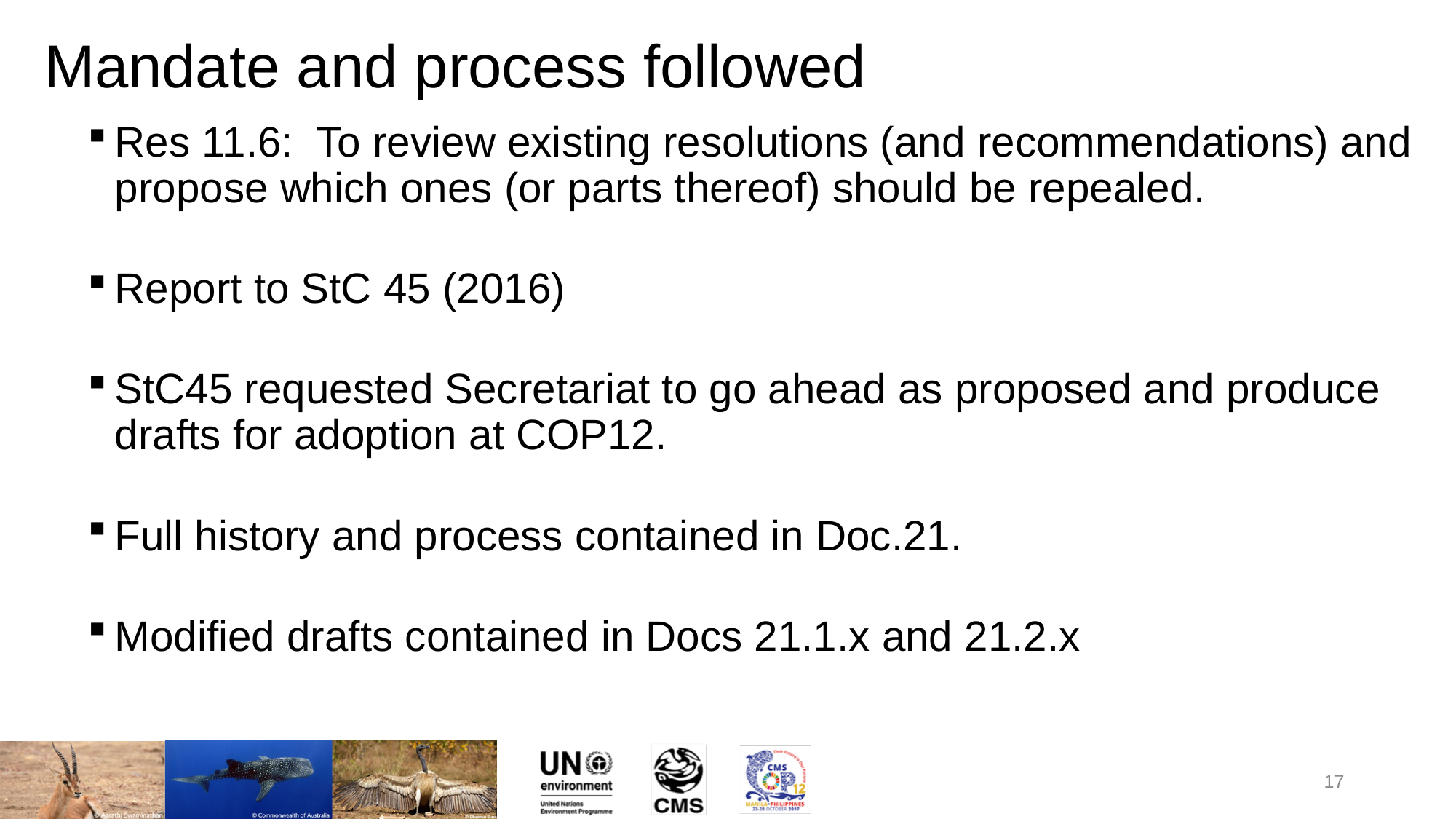

Mandate and process followed
Res 11.6:  To review existing resolutions (and recommendations) and propose which ones (or parts thereof) should be repealed.

Report to StC 45 (2016)

StC45 requested Secretariat to go ahead as proposed and produce drafts for adoption at COP12.

Full history and process contained in Doc.21.

Modified drafts contained in Docs 21.1.x and 21.2.x

17